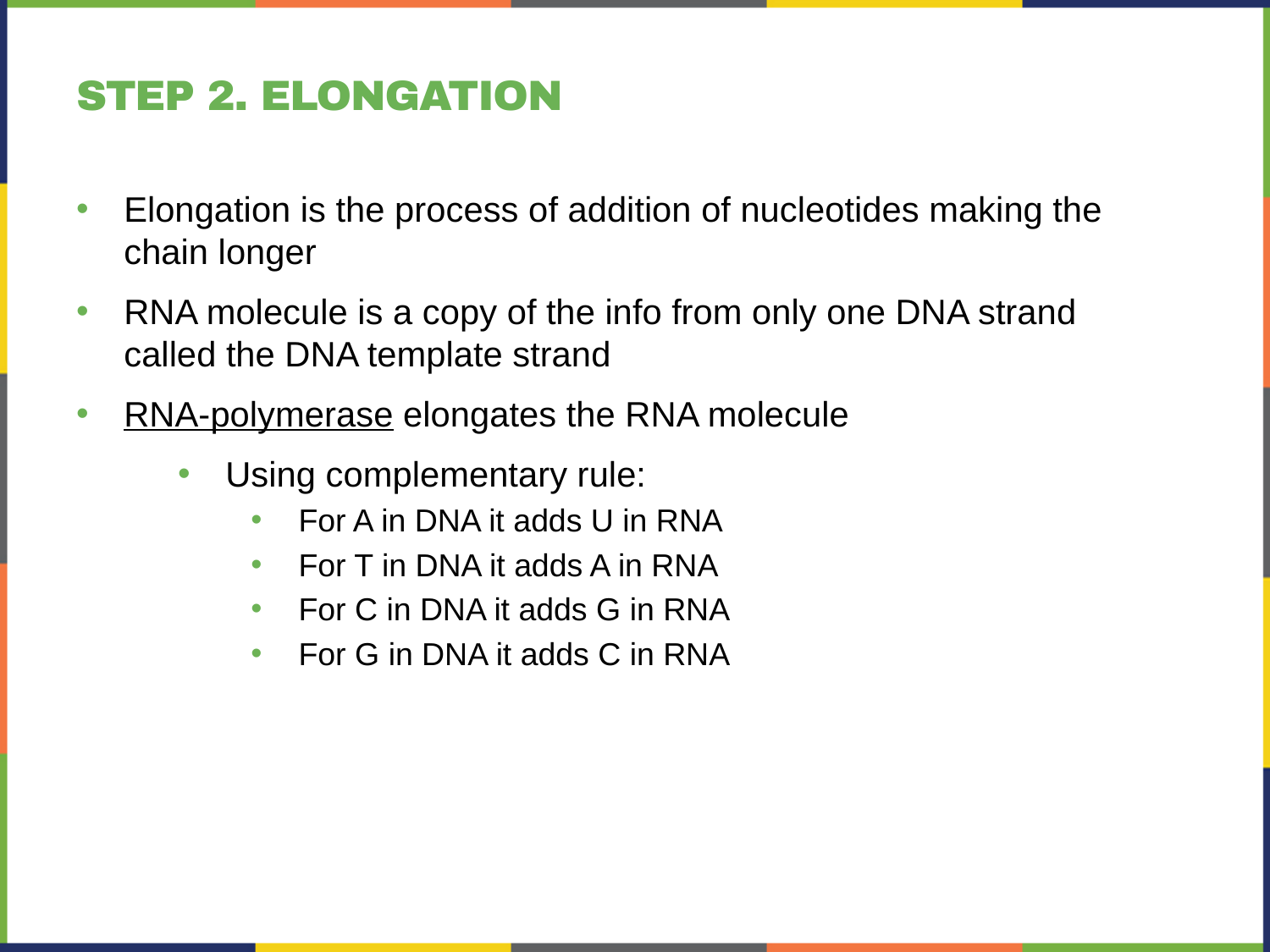

# Step 2. elongation
Elongation is the process of addition of nucleotides making the chain longer
RNA molecule is a copy of the info from only one DNA strand called the DNA template strand
RNA-polymerase elongates the RNA molecule
Using complementary rule:
For A in DNA it adds U in RNA
For T in DNA it adds A in RNA
For C in DNA it adds G in RNA
For G in DNA it adds C in RNA